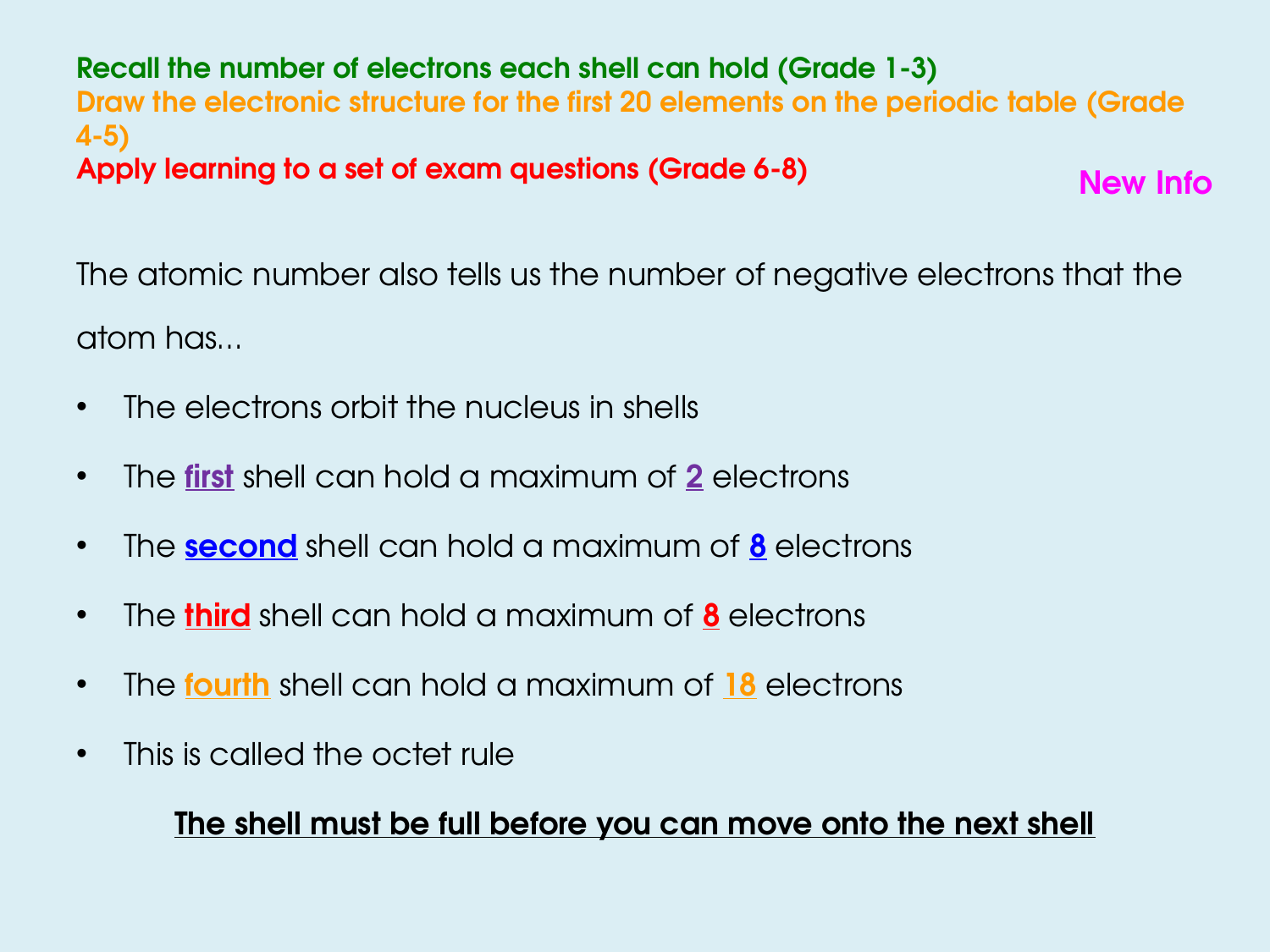

# Recall the number of electrons each shell can hold (Grade 1-3) Draw the electronic structure for the first 20 elements on the periodic table (Grade 4-5) Apply learning to a set of exam questions (Grade 6-8)
New Info
The atomic number also tells us the number of negative electrons that the atom has…
The electrons orbit the nucleus in shells
The first shell can hold a maximum of 2 electrons
The second shell can hold a maximum of 8 electrons
The third shell can hold a maximum of 8 electrons
The fourth shell can hold a maximum of 18 electrons
This is called the octet rule
The shell must be full before you can move onto the next shell